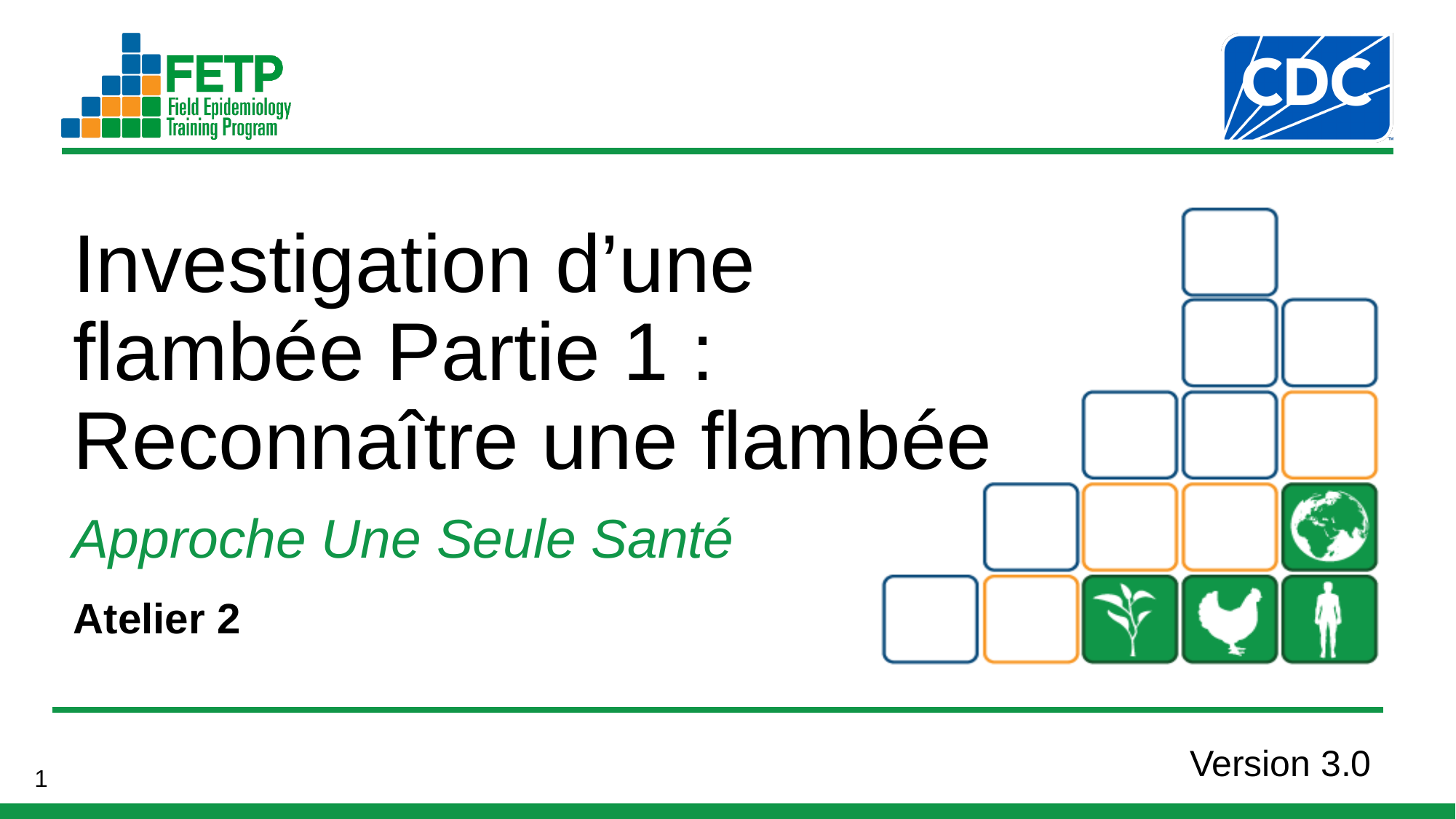

Investigation d’une
flambée Partie 1 :
Reconnaître une flambée
Atelier 2